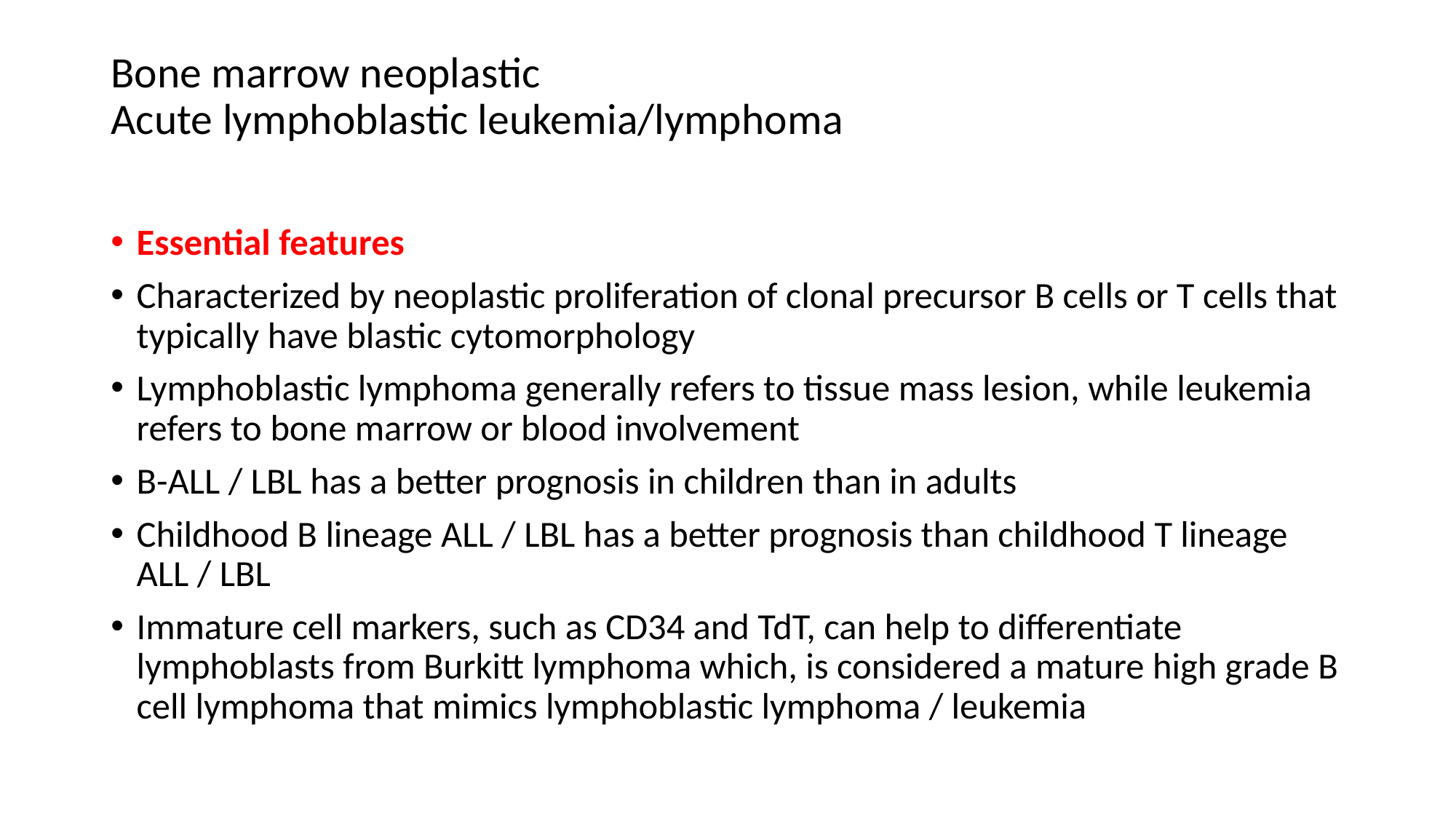

# Bone marrow neoplastic Acute lymphoblastic leukemia/lymphoma
Essential features
Characterized by neoplastic proliferation of clonal precursor B cells or T cells that typically have blastic cytomorphology
Lymphoblastic lymphoma generally refers to tissue mass lesion, while leukemia refers to bone marrow or blood involvement
B-ALL / LBL has a better prognosis in children than in adults
Childhood B lineage ALL / LBL has a better prognosis than childhood T lineage ALL / LBL
Immature cell markers, such as CD34 and TdT, can help to differentiate lymphoblasts from Burkitt lymphoma which, is considered a mature high grade B cell lymphoma that mimics lymphoblastic lymphoma / leukemia